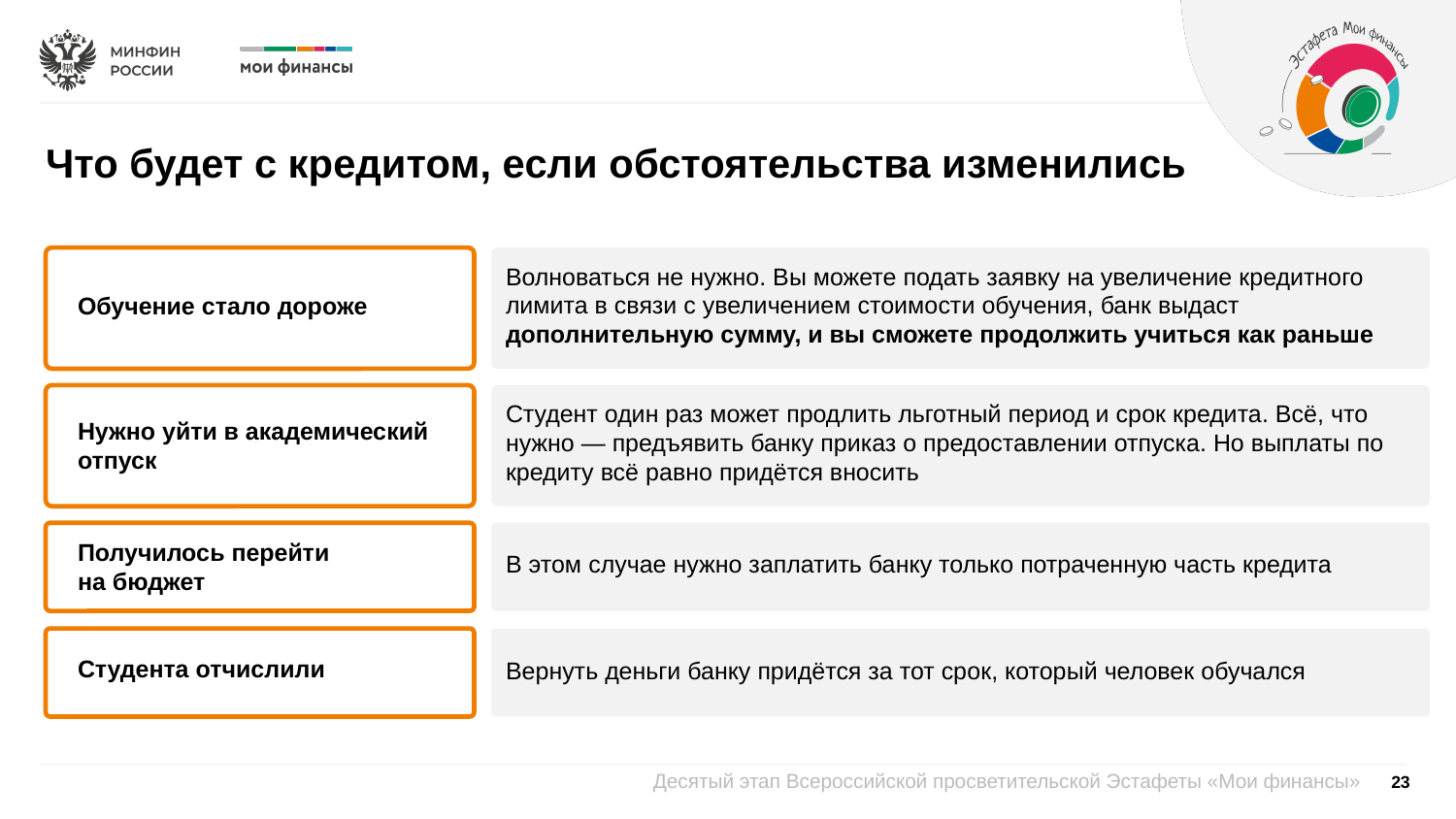

Что будет с кредитом, если обстоятельства изменились

Волноваться не нужно. Вы можете подать заявку на увеличение кредитного лимита в связи с увеличением стоимости обучения, банк выдаст дополнительную сумму, и вы сможете продолжить учиться как раньше
Обучение стало дороже

Студент один раз может продлить льготный период и срок кредита. Всё, что нужно ― предъявить банку приказ о предоставлении отпуска. Но выплаты по кредиту всё равно придётся вносить
Нужно уйти в академический отпуск
Получилось перейти
на бюджет

В этом случае нужно заплатить банку только потраченную часть кредита

Студента отчислили
Вернуть деньги банку придётся за тот срок, который человек обучался
23